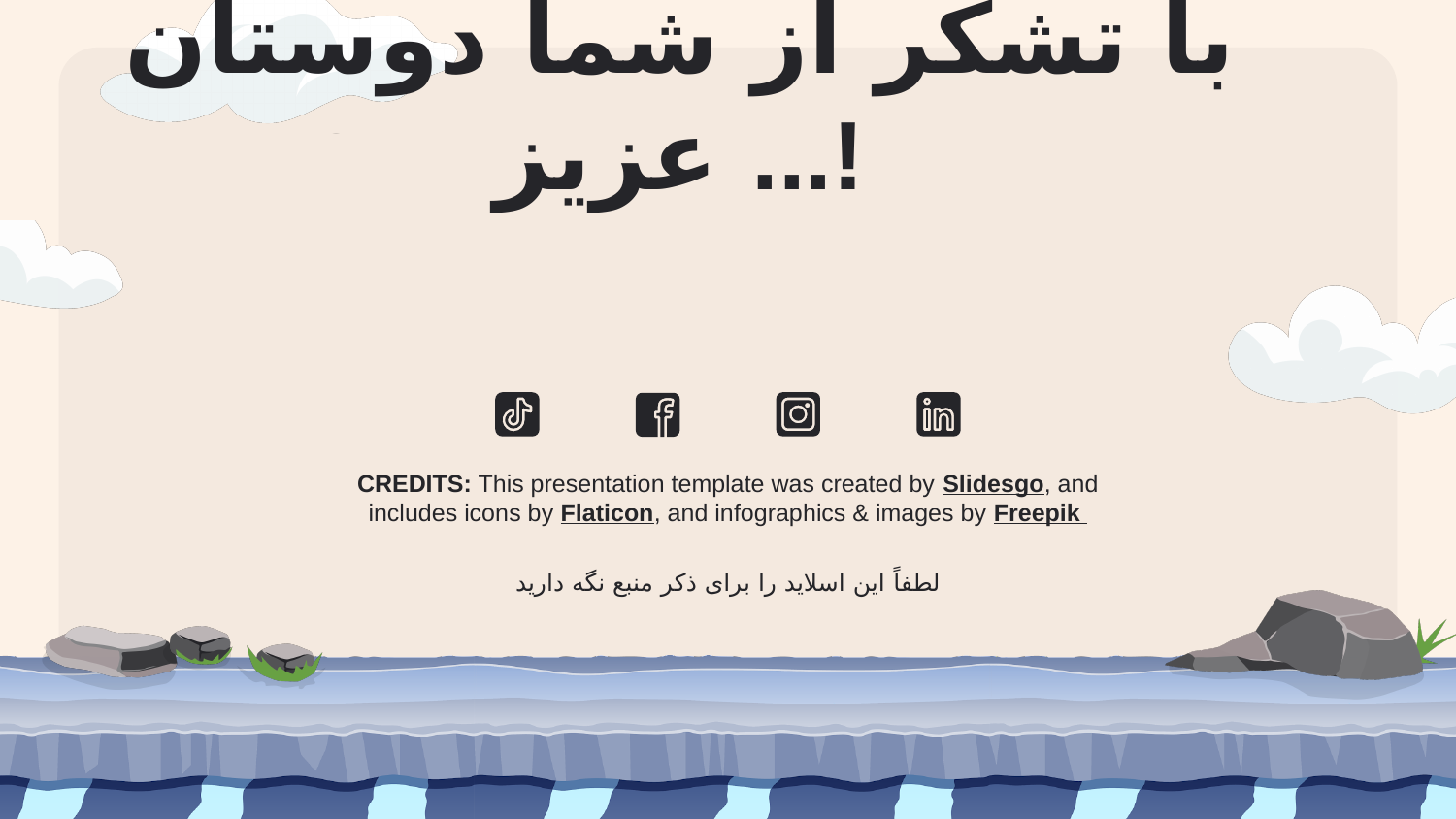

# با تشکر از شما دوستان عزیز ...!

لطفاً این اسلاید را برای ذکر منبع نگه دارید